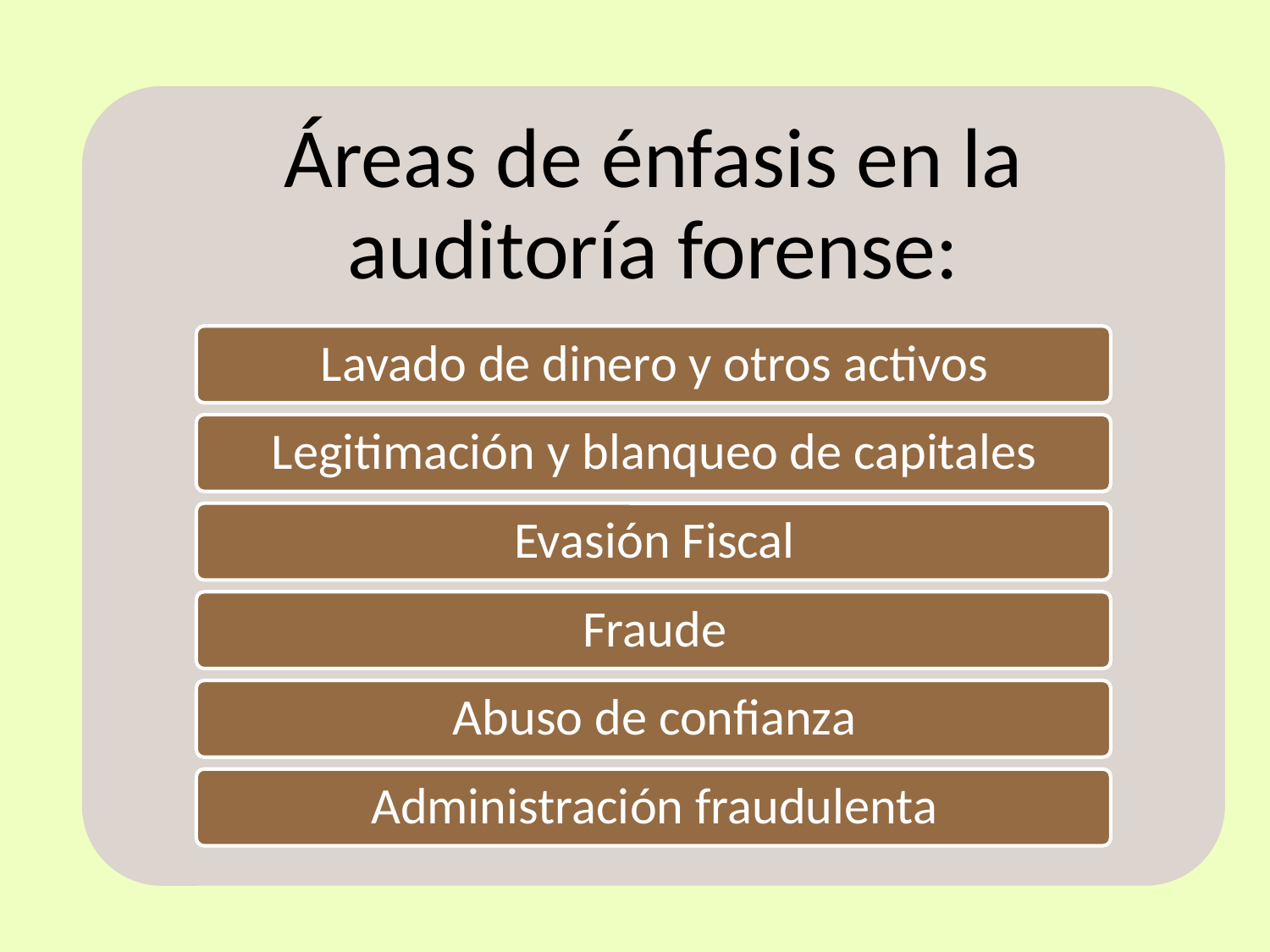

Áreas de énfasis en la auditoría forense:
Lavado de dinero y otros activos
Legitimación y blanqueo de capitales
Evasión Fiscal
Fraude
Abuso de confianza
Administración fraudulenta